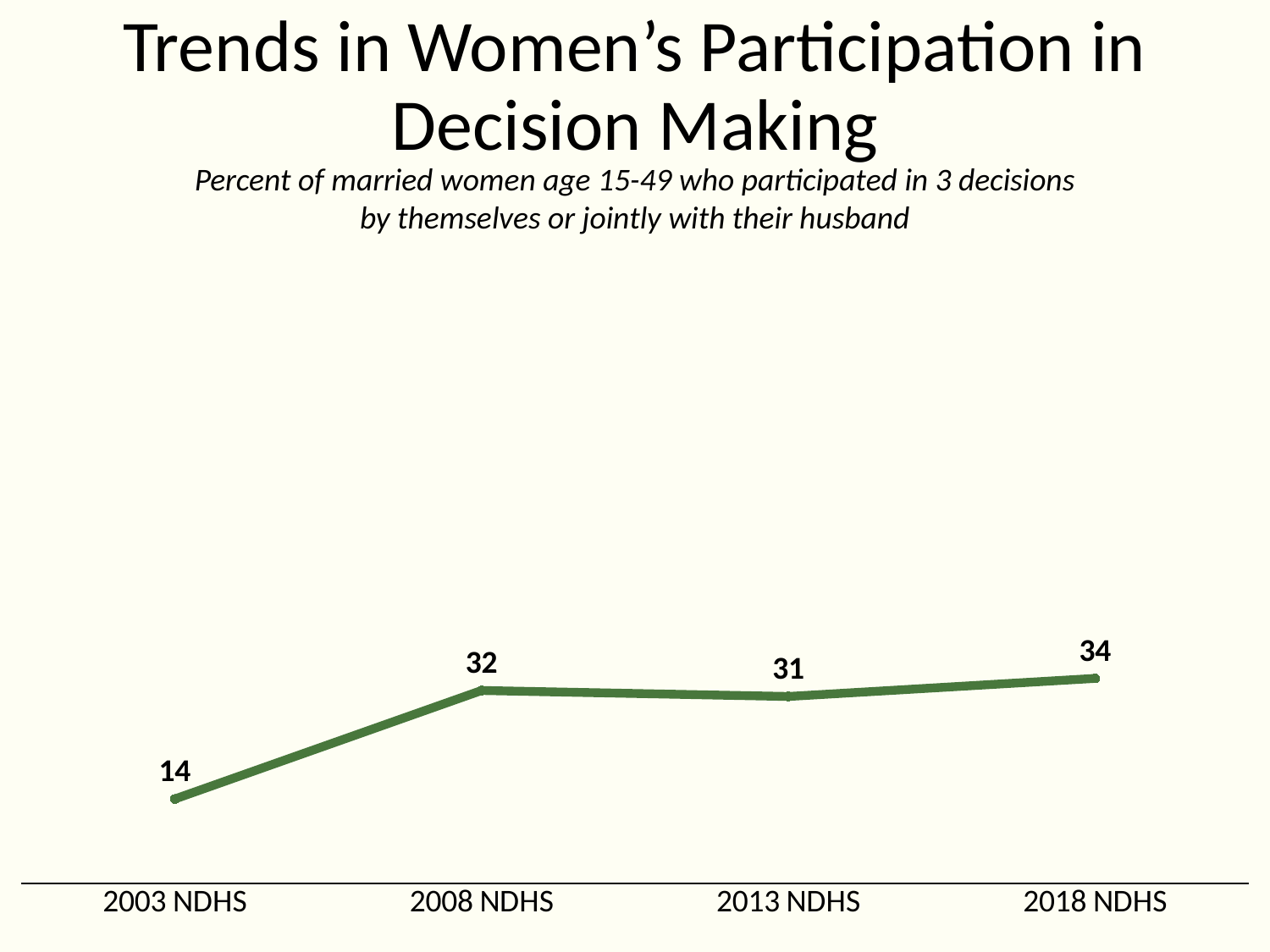

# Trends in Women’s Participation in Decision Making
Percent of married women age 15-49 who participated in 3 decisions
by themselves or jointly with their husband

### Chart

| Category | All 3 decisions |
|---|---|
| 2003 NDHS | 14.0 |
| 2008 NDHS | 32.0 |
| 2013 NDHS | 31.0 |
| 2018 NDHS | 34.0 |